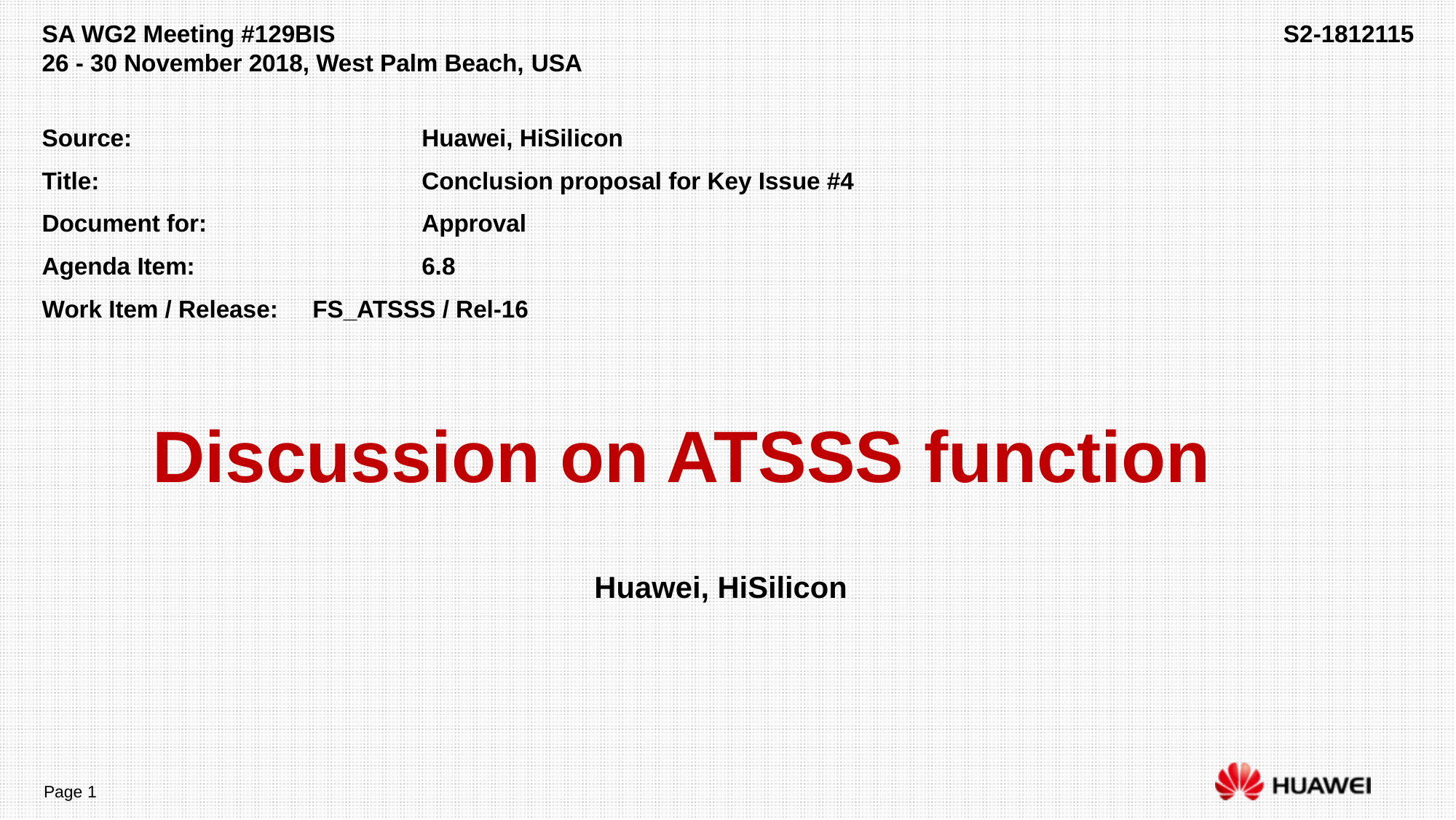

SA WG2 Meeting #129BIS						      S2-1812115
26 - 30 November 2018, West Palm Beach, USA
Source:			Huawei, HiSilicon
Title:			Conclusion proposal for Key Issue #4
Document for:		Approval
Agenda Item:			6.8
Work Item / Release:	FS_ATSSS / Rel-16
# Discussion on ATSSS function
Huawei, HiSilicon